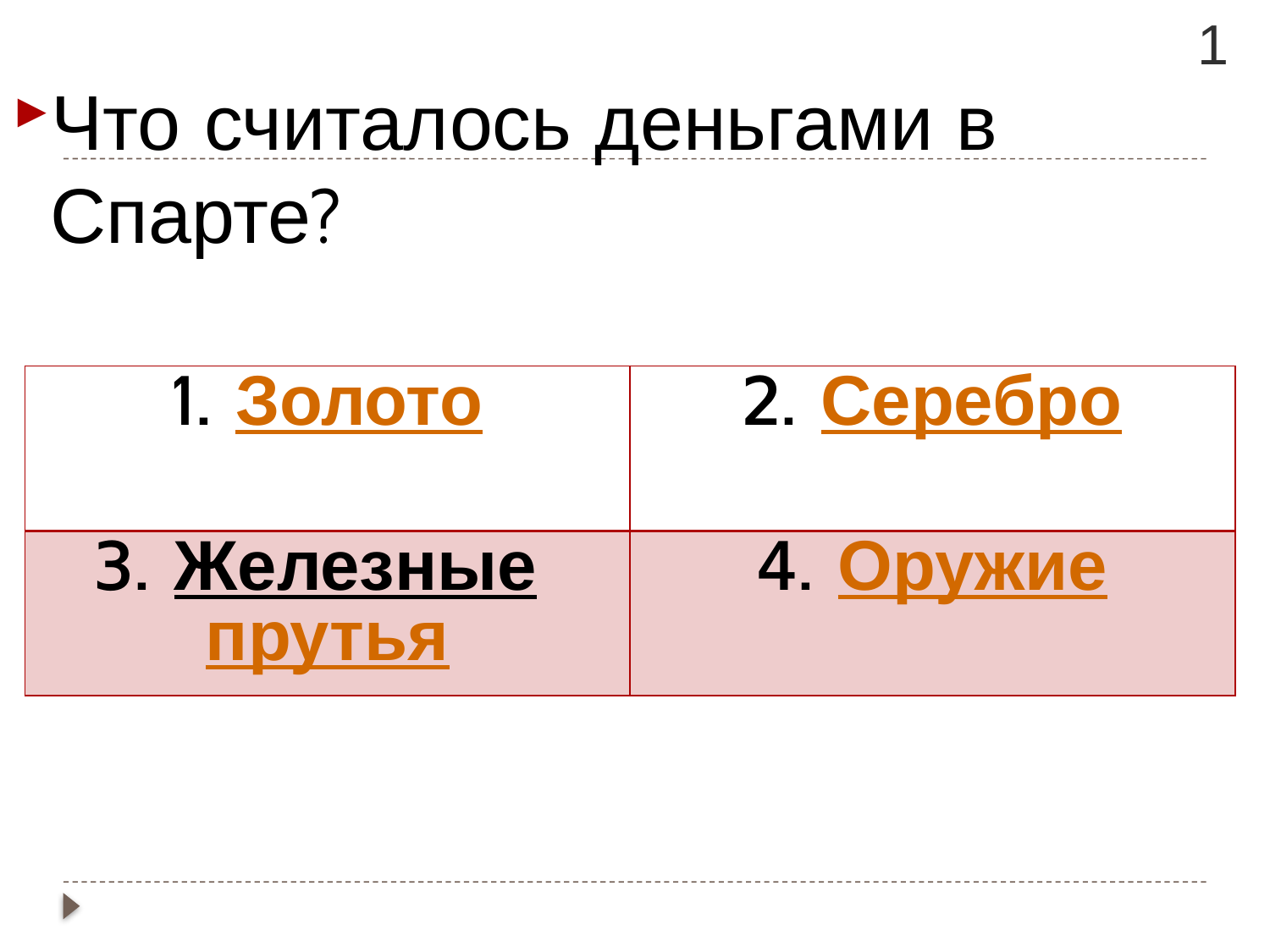

# 1
Что считалось деньгами в Спарте?
| 1. Золото | 2. Серебро |
| --- | --- |
| 3. Железные прутья | 4. Оружие |